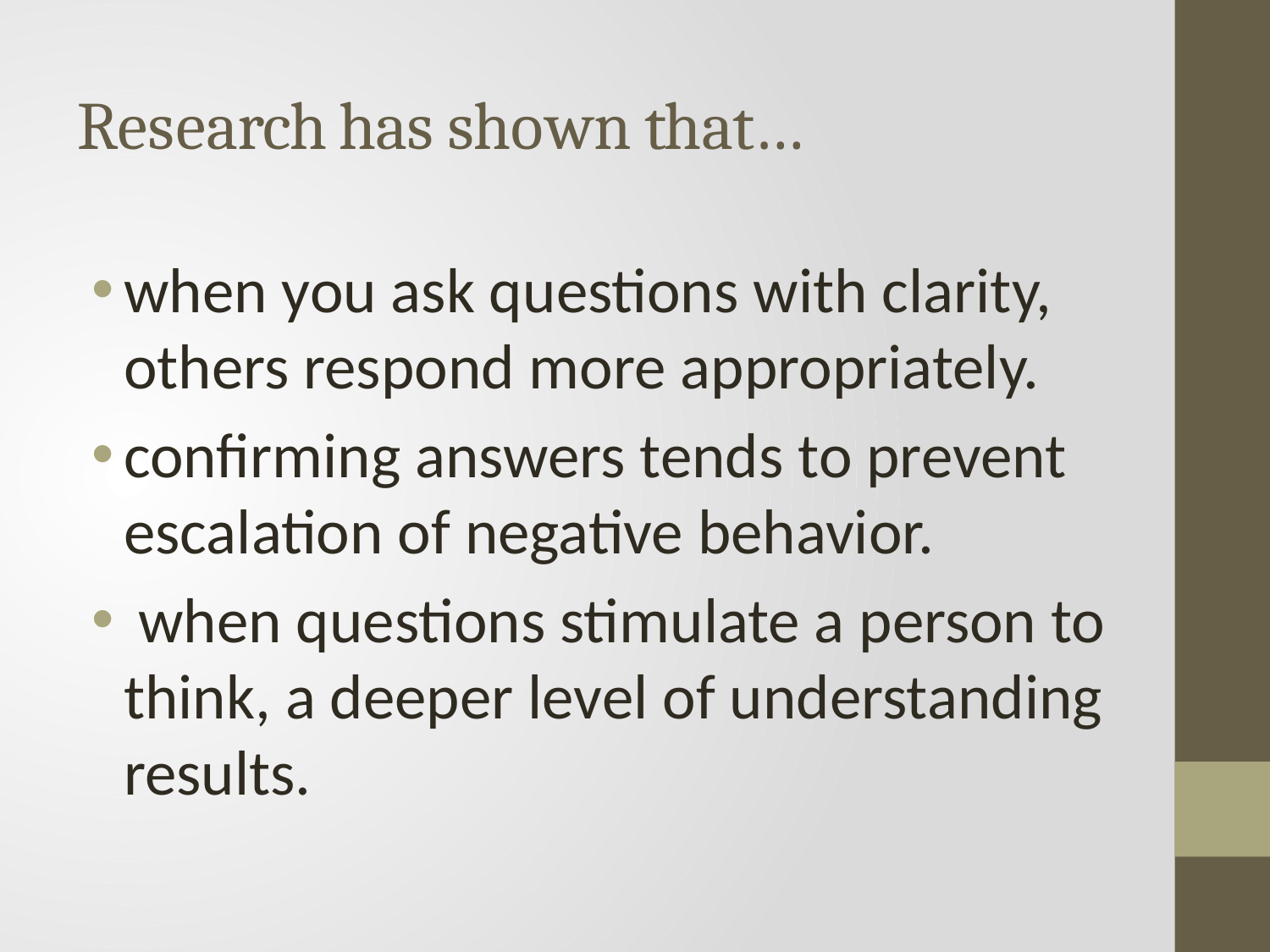

# Research has shown that…
when you ask questions with clarity, others respond more appropriately.
confirming answers tends to prevent escalation of negative behavior.
 when questions stimulate a person to think, a deeper level of understanding results.